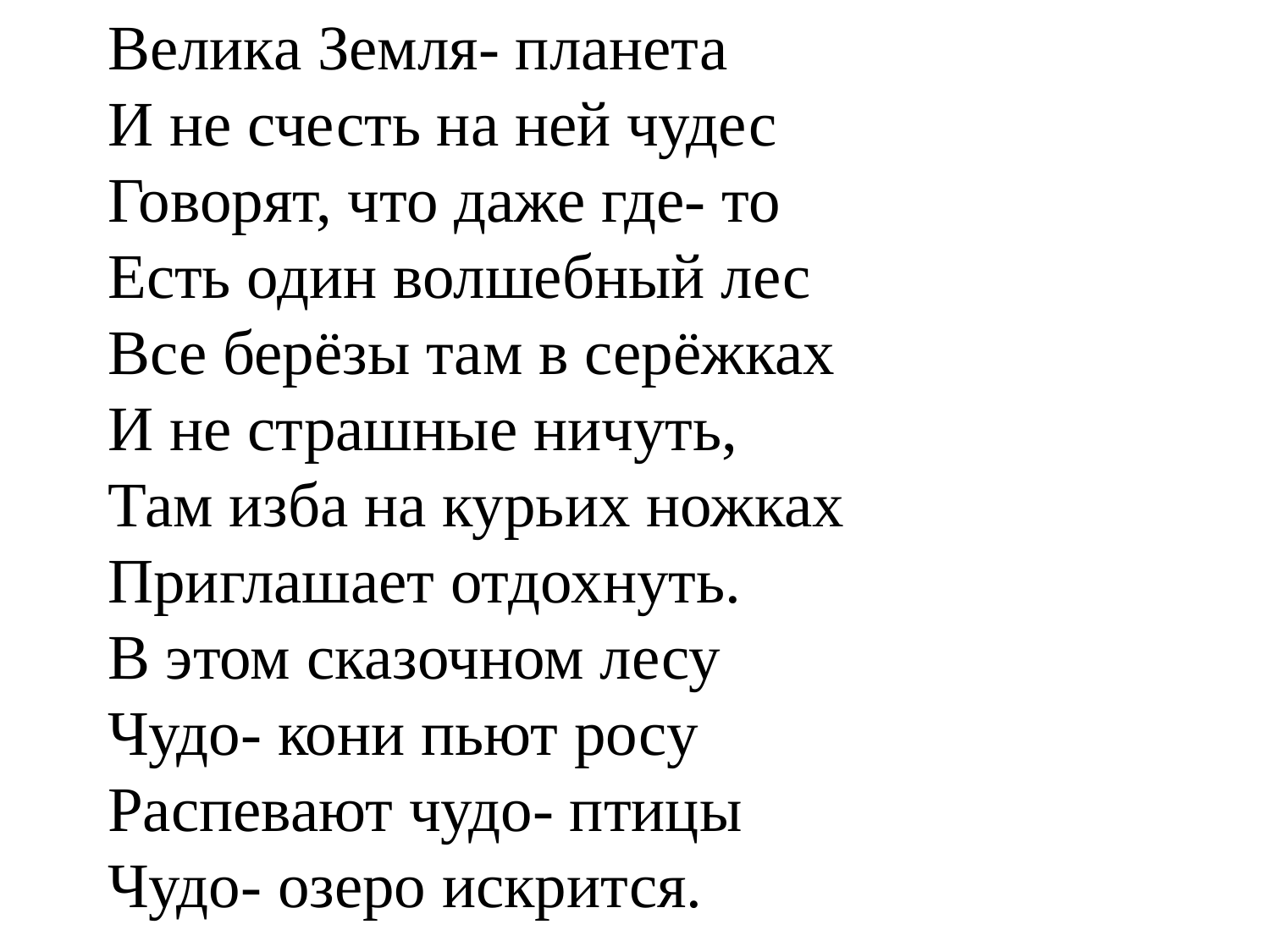

Велика Земля- планета
И не счесть на ней чудес
Говорят, что даже где- то
Есть один волшебный лес
Все берёзы там в серёжках
И не страшные ничуть,
Там изба на курьих ножках
Приглашает отдохнуть.
В этом сказочном лесу
Чудо- кони пьют росу
Распевают чудо- птицы
Чудо- озеро искрится.